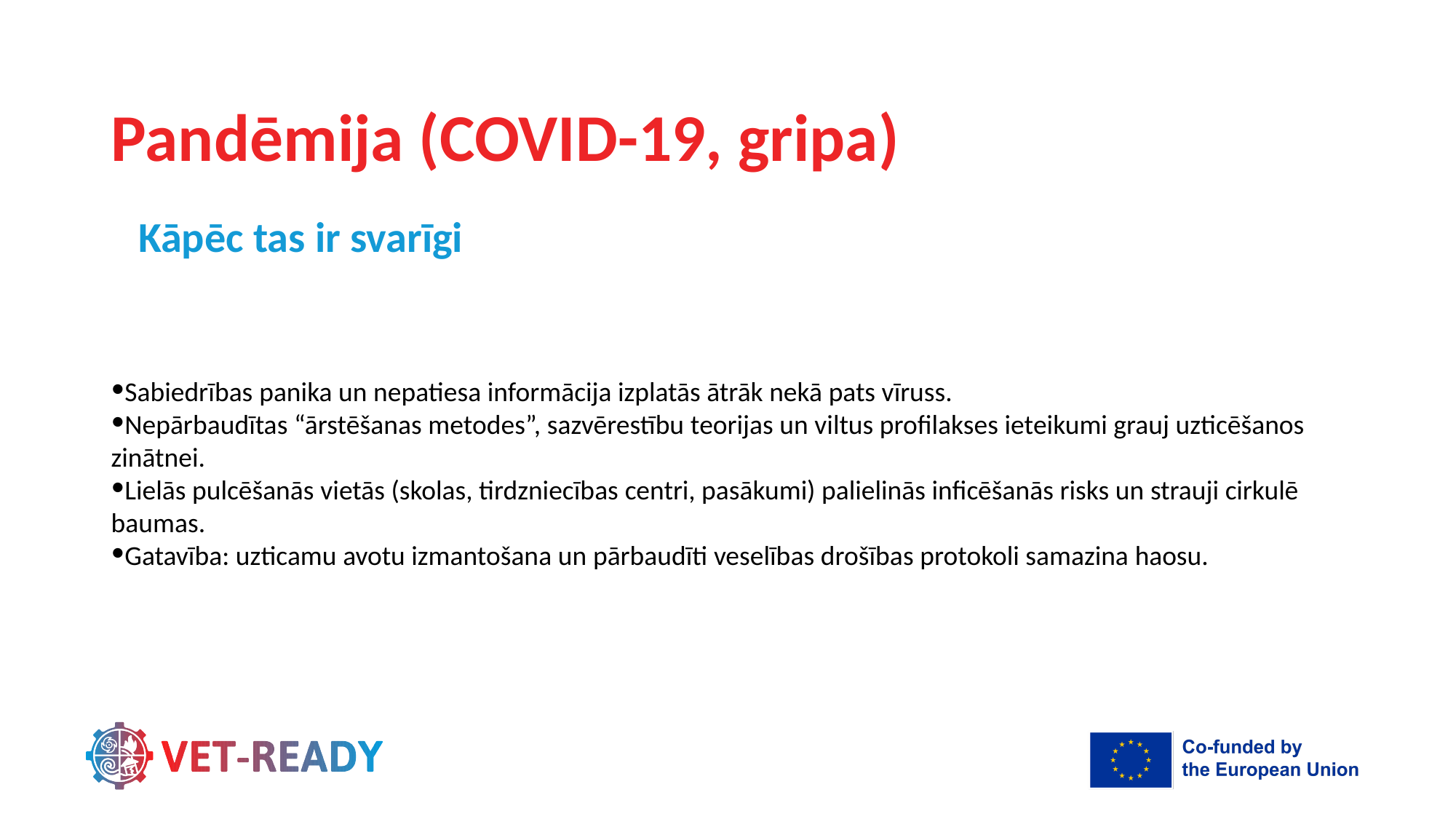

# Pandēmija (COVID-19, gripa)
Kāpēc tas ir svarīgi
Sabiedrības panika un nepatiesa informācija izplatās ātrāk nekā pats vīruss.
Nepārbaudītas “ārstēšanas metodes”, sazvērestību teorijas un viltus profilakses ieteikumi grauj uzticēšanos zinātnei.
Lielās pulcēšanās vietās (skolas, tirdzniecības centri, pasākumi) palielinās inficēšanās risks un strauji cirkulē baumas.
Gatavība: uzticamu avotu izmantošana un pārbaudīti veselības drošības protokoli samazina haosu.